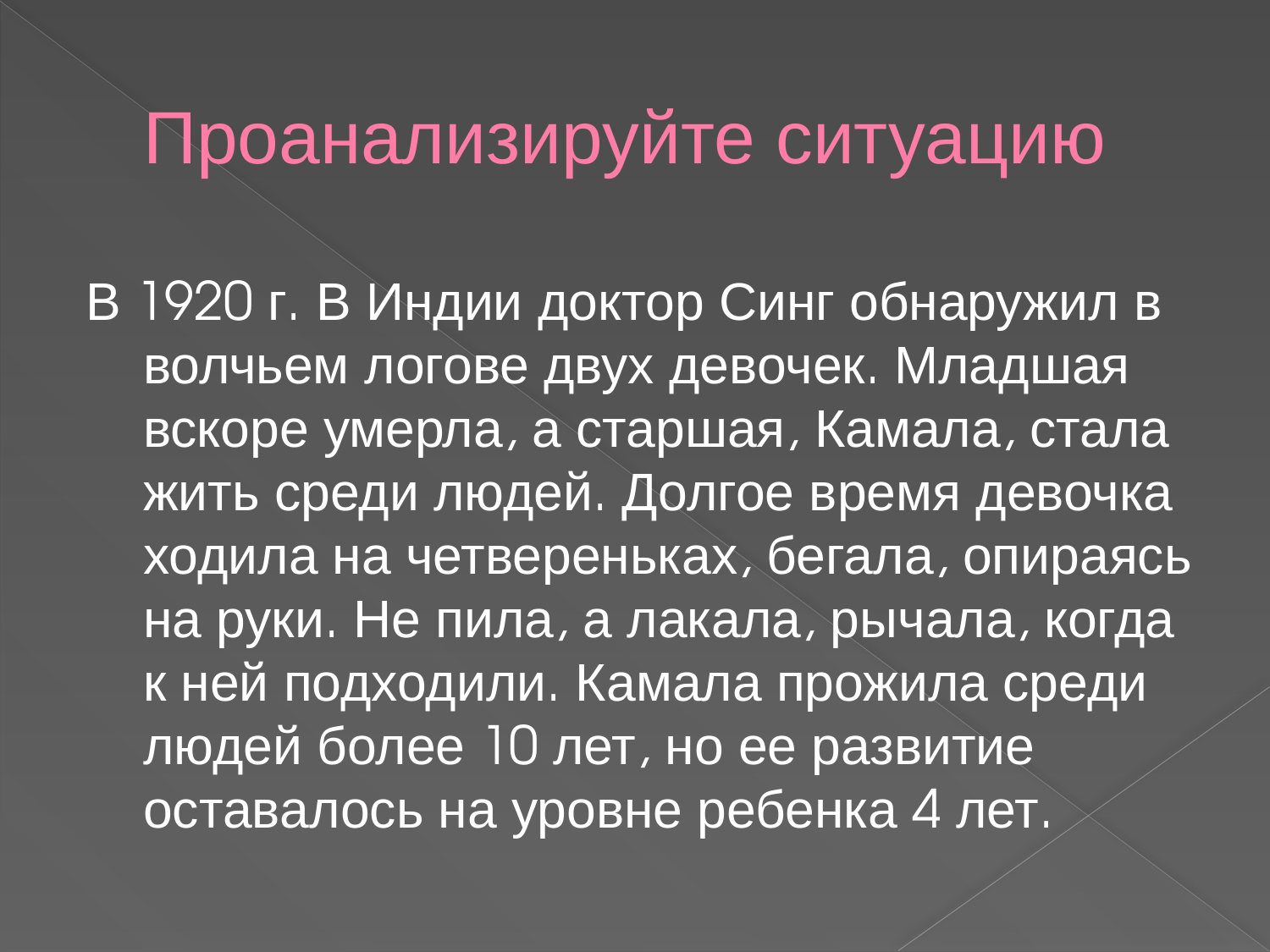

# Проанализируйте ситуацию
В 1920 г. В Индии доктор Синг обнаружил в волчьем логове двух девочек. Младшая вскоре умерла, а старшая, Камала, стала жить среди людей. Долгое время девочка ходила на четвереньках, бегала, опираясь на руки. Не пила, а лакала, рычала, когда к ней подходили. Камала прожила среди людей более 10 лет, но ее развитие оставалось на уровне ребенка 4 лет.